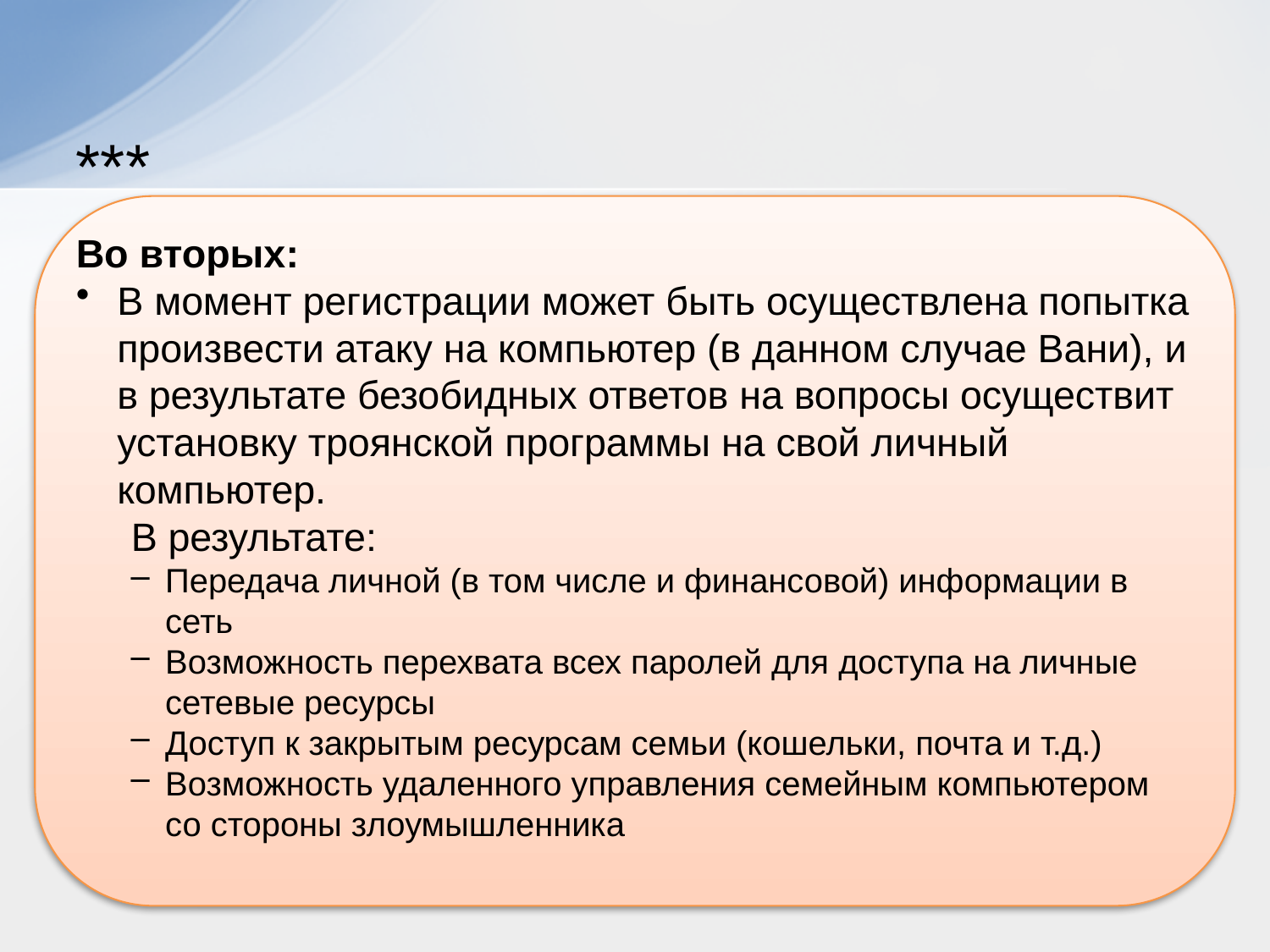

# ***

Во вторых:
В момент регистрации может быть осуществлена попытка произвести атаку на компьютер (в данном случае Вани), и в результате безобидных ответов на вопросы осуществит  установку троянской программы на свой личный компьютер.
     В результате:
Передача личной (в том числе и финансовой) информации в сеть
Возможность перехвата всех паролей для доступа на личные сетевые ресурсы
Доступ к закрытым ресурсам семьи (кошельки, почта и т.д.)
Возможность удаленного управления семейным компьютером со стороны злоумышленника